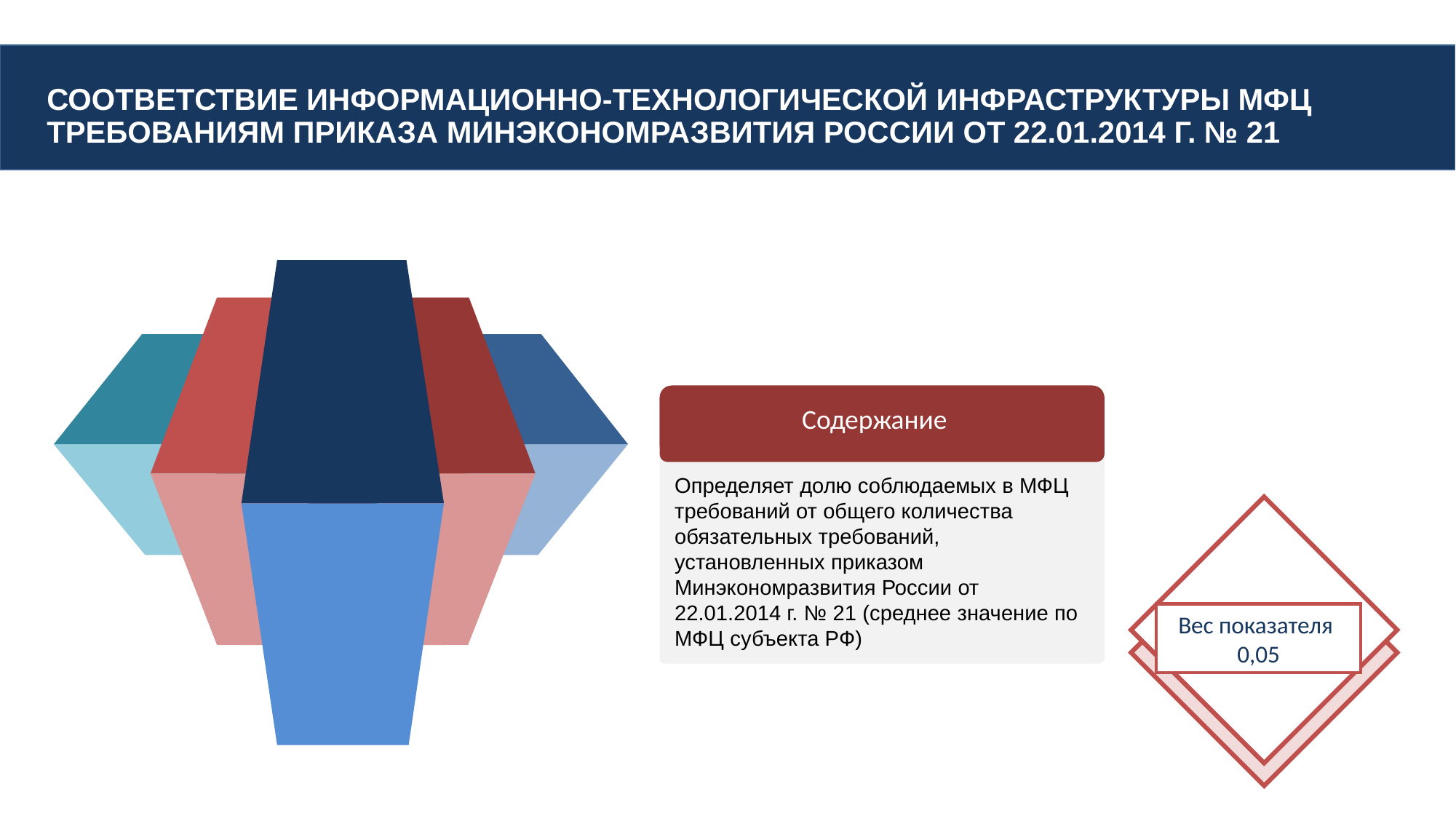

Соответствие информационно-технологической инфраструктуры МФЦ требованиям приказа Минэкономразвития России от 22.01.2014 г. № 21

Содержание

Определяет долю соблюдаемых в МФЦ требований от общего количества обязательных требований, установленных приказом Минэкономразвития России от 22.01.2014 г. № 21 (среднее значение по МФЦ субъекта РФ)

Вес показателя
0,05